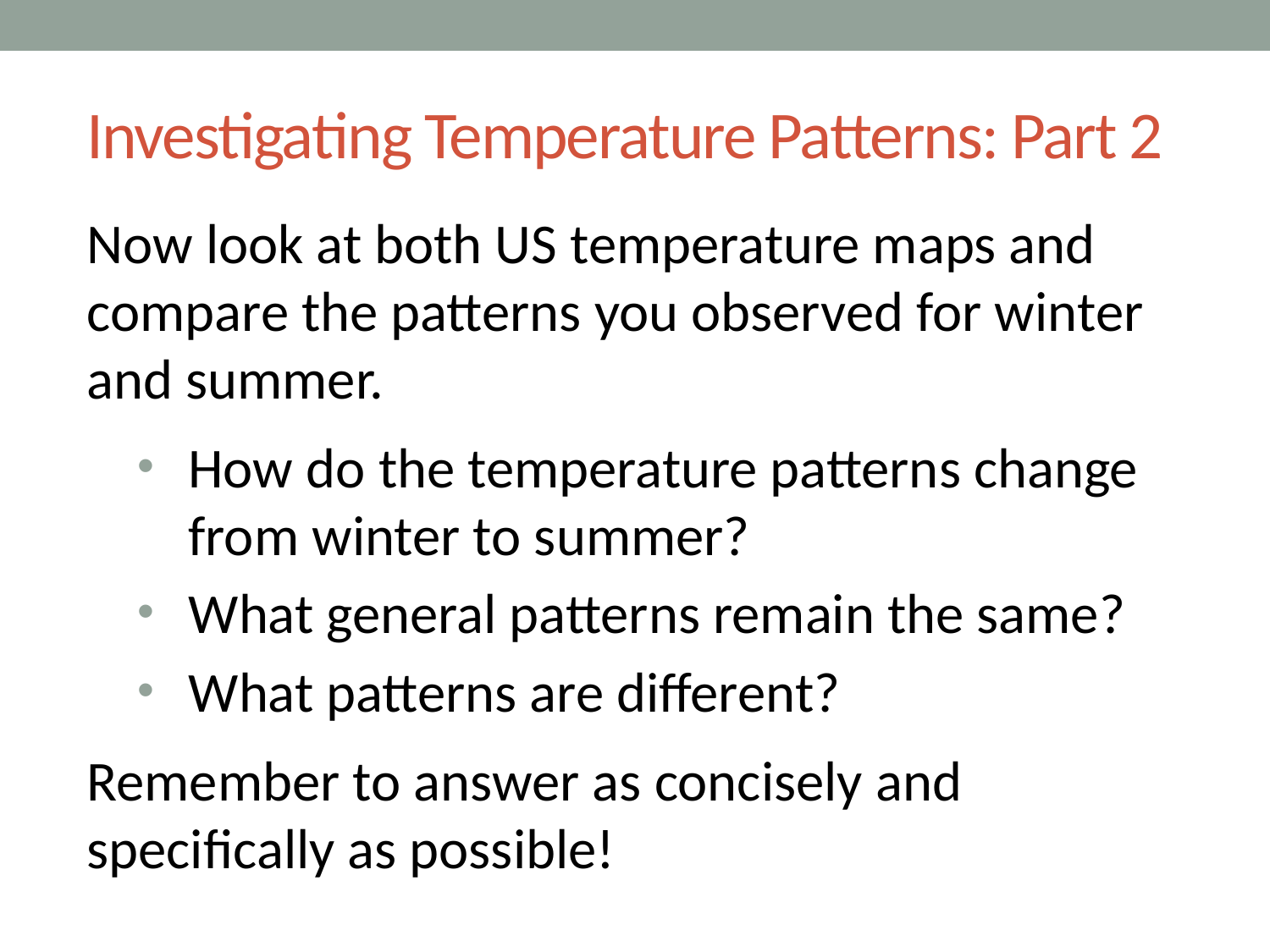

# Investigating Temperature Patterns: Part 2
Now look at both US temperature maps and compare the patterns you observed for winter and summer.
How do the temperature patterns change from winter to summer?
What general patterns remain the same?
What patterns are different?
Remember to answer as concisely and specifically as possible!